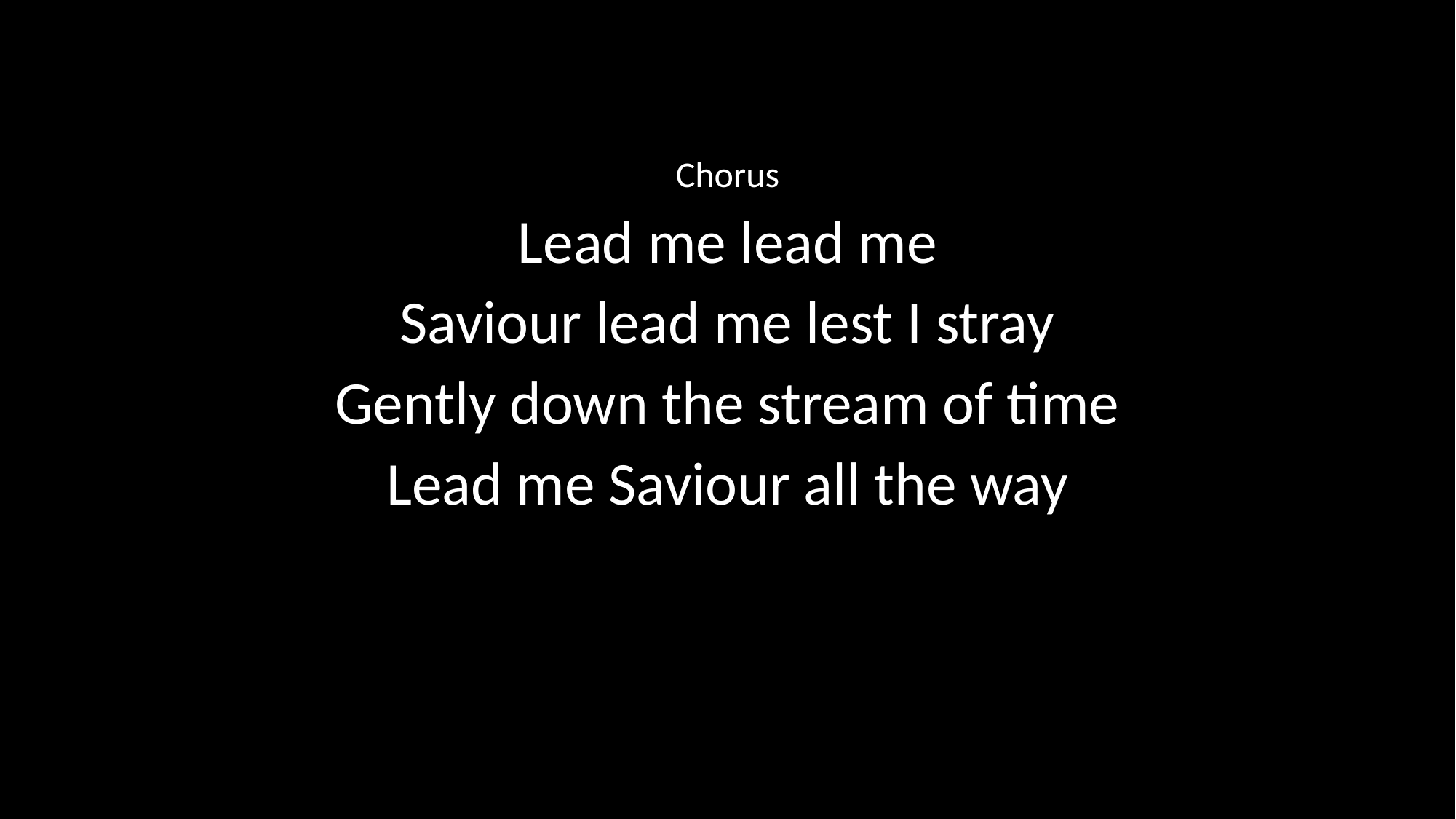

Chorus
Lead me lead me
Saviour lead me lest I stray
Gently down the stream of time
Lead me Saviour all the way